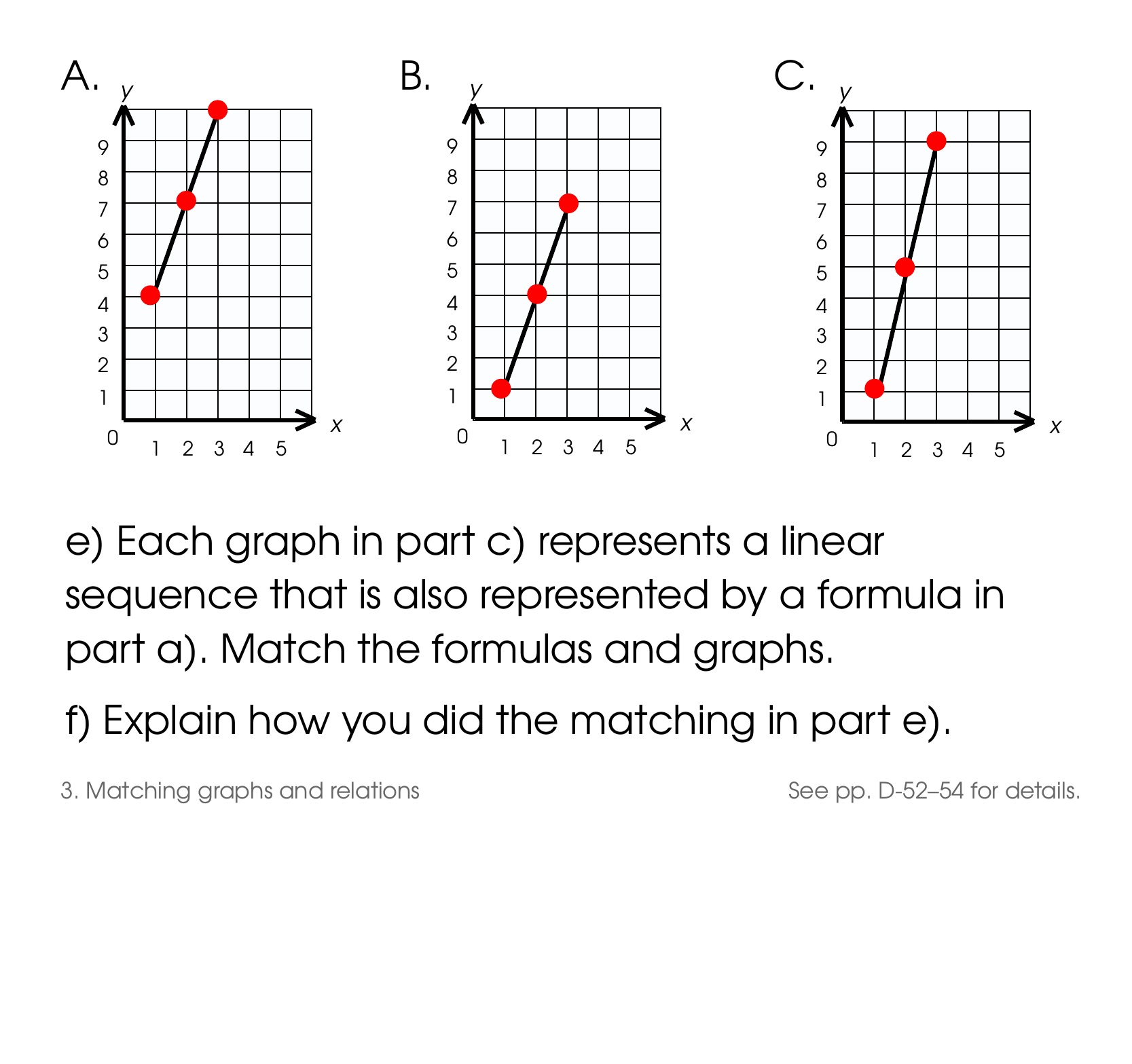

A.			   B.				C.
y

x
0
1
2
3
4
5
y

x
0
1
2
3
4
5
y

9

8
7
6
5
4
3
2
1
x
0
1
2
3
4
5
9
9
8
8
7
7
6
6
5
5
4
4
3
3
2
2
1
1
e) Each graph in part c) represents a linear sequence that is also represented by a formula in part a). Match the formulas and graphs.
f) Explain how you did the matching in part e).
3. Matching graphs and relations
See pp. D-52–54 for details.